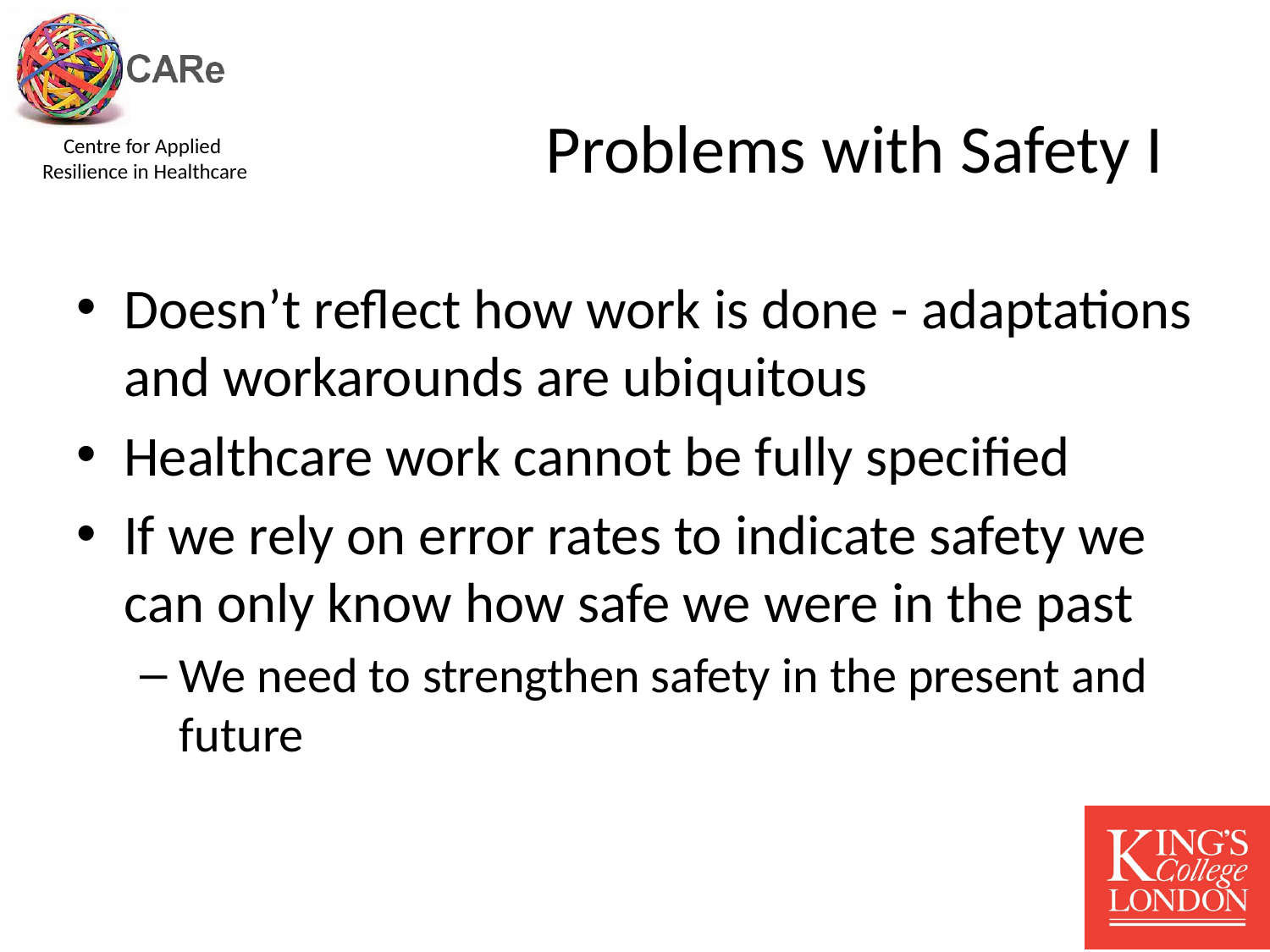

# Problems with Safety I
Doesn’t reflect how work is done - adaptations and workarounds are ubiquitous
Healthcare work cannot be fully specified
If we rely on error rates to indicate safety we can only know how safe we were in the past
We need to strengthen safety in the present and future